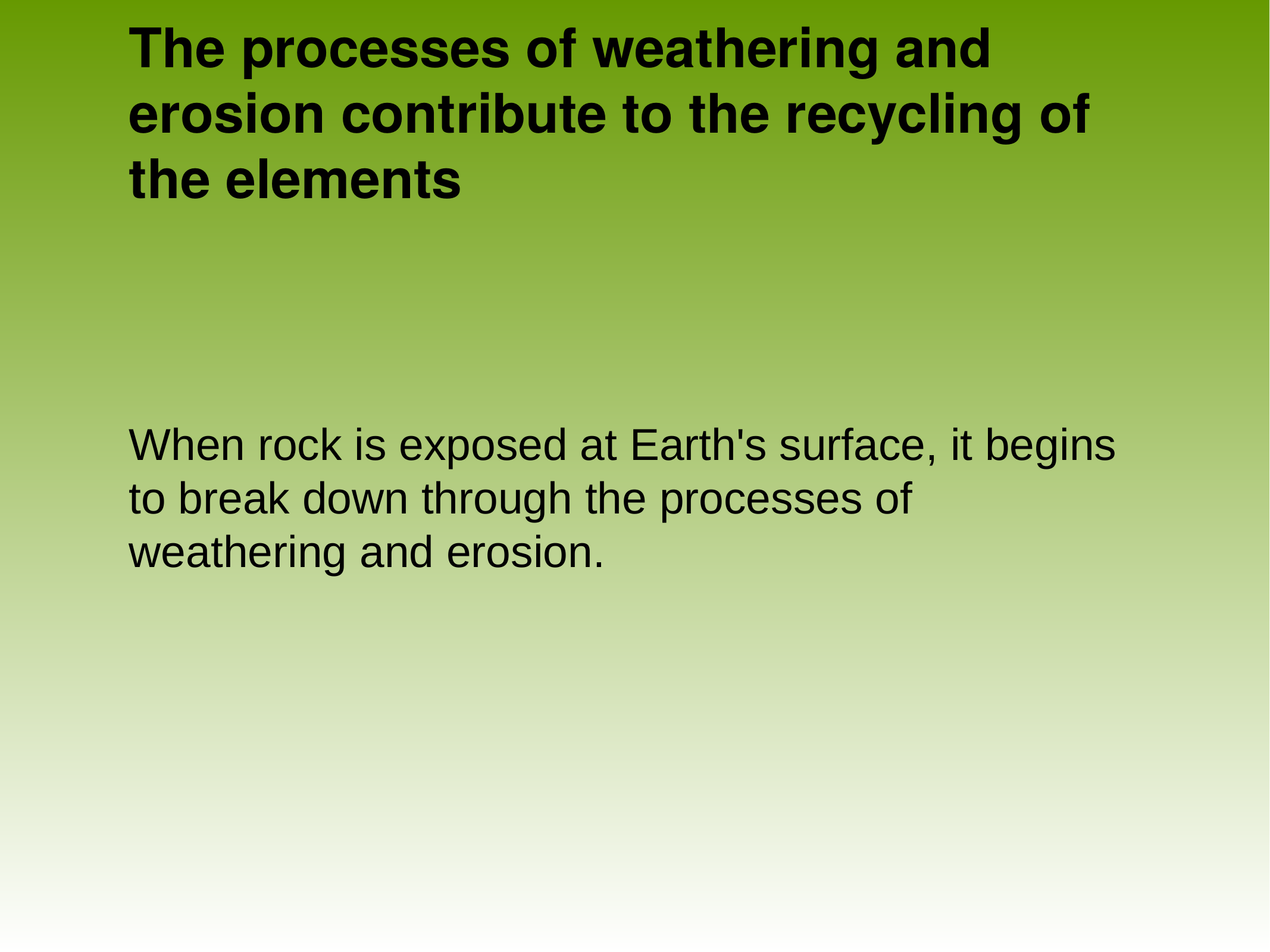

# The processes of weathering and erosion contribute to the recycling of the elements
When rock is exposed at Earth's surface, it begins to break down through the processes of weathering and erosion.